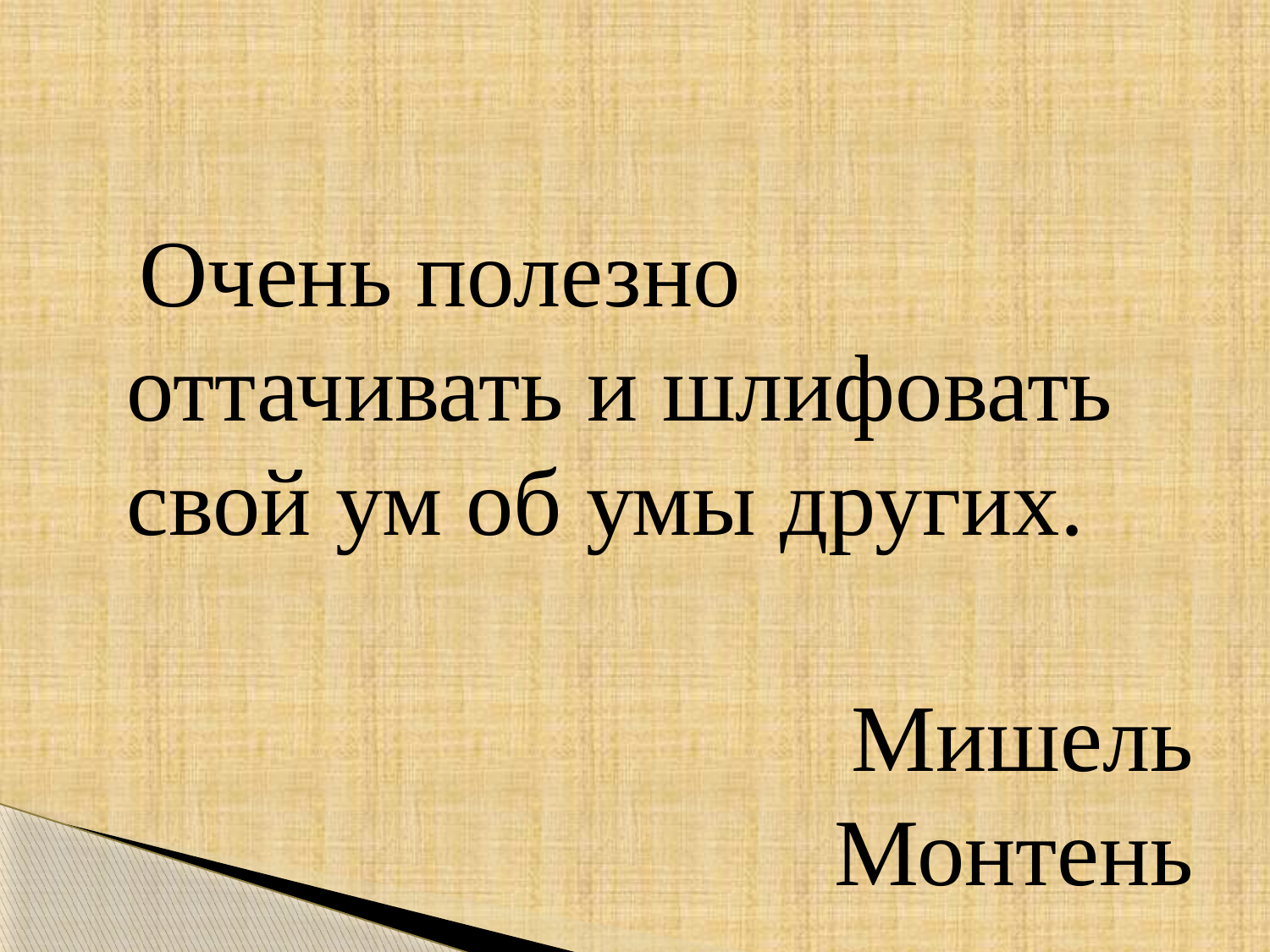

#
  Очень полезно оттачивать и шлифовать свой ум об умы других.
                                                                           Мишель Монтень